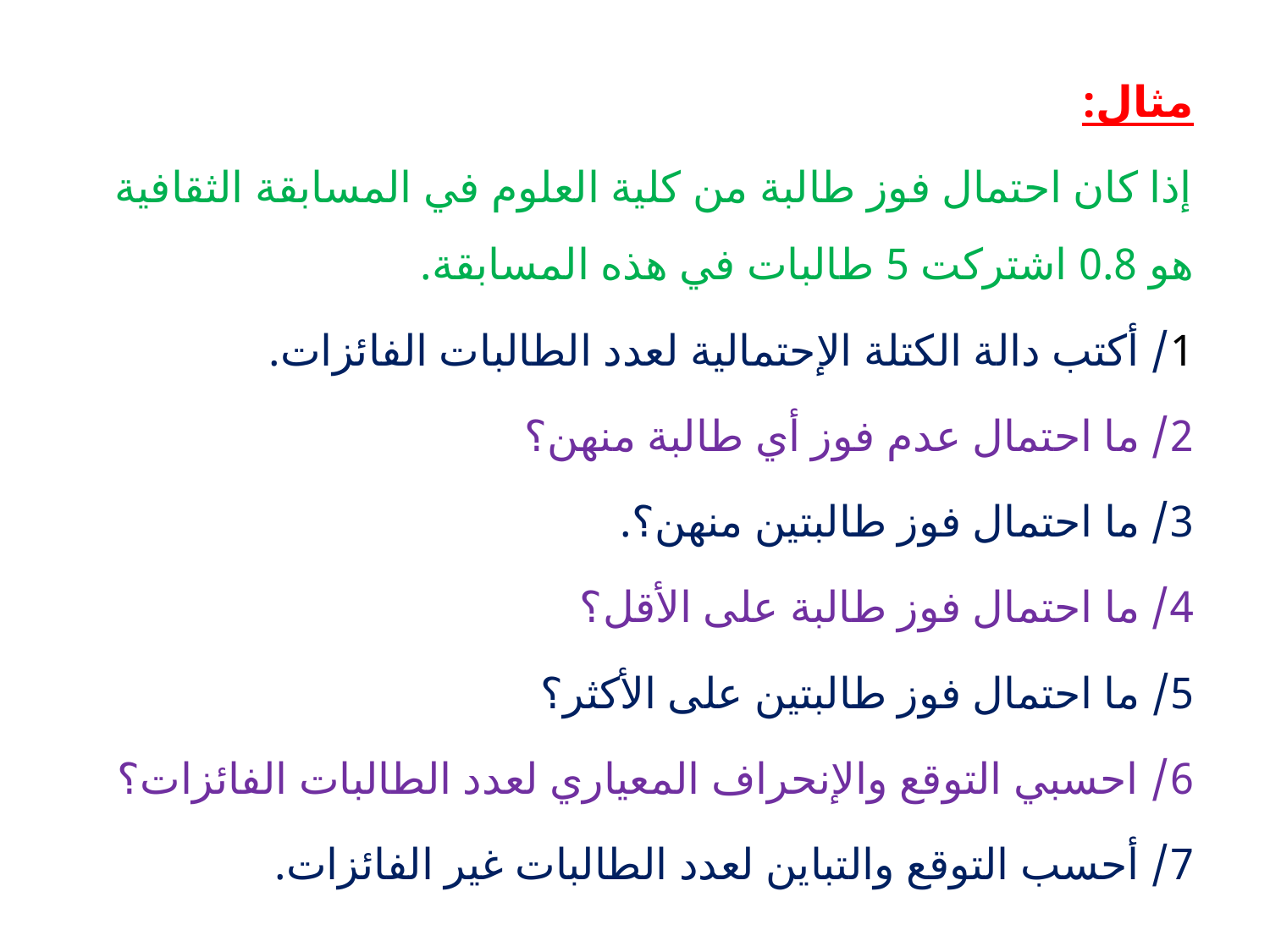

مثال:
إذا كان احتمال فوز طالبة من كلية العلوم في المسابقة الثقافية هو 0.8 اشتركت 5 طالبات في هذه المسابقة.
1/ أكتب دالة الكتلة الإحتمالية لعدد الطالبات الفائزات.
2/ ما احتمال عدم فوز أي طالبة منهن؟
3/ ما احتمال فوز طالبتين منهن؟.
4/ ما احتمال فوز طالبة على الأقل؟
5/ ما احتمال فوز طالبتين على الأكثر؟
6/ احسبي التوقع والإنحراف المعياري لعدد الطالبات الفائزات؟
7/ أحسب التوقع والتباين لعدد الطالبات غير الفائزات.